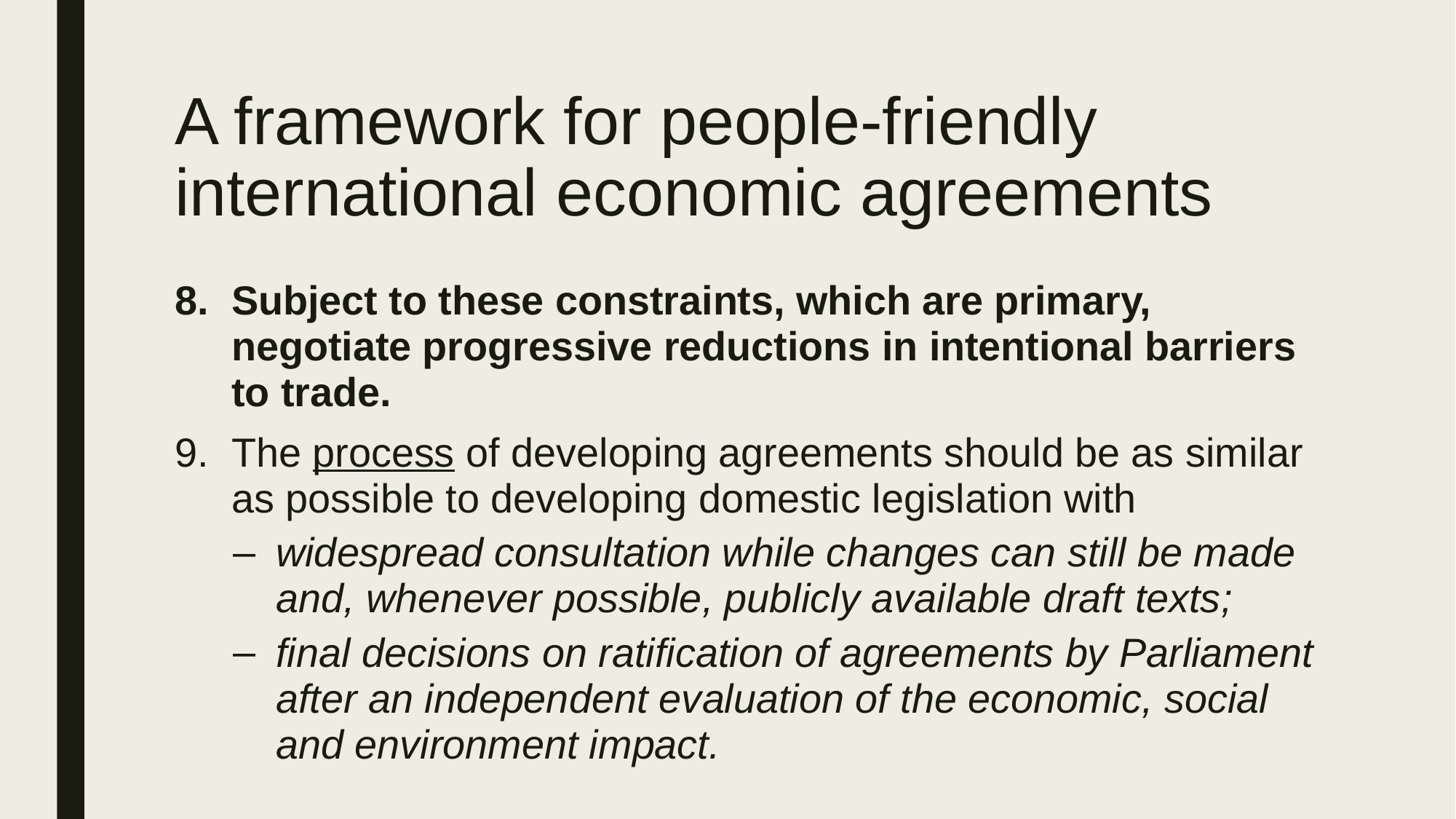

# A framework for people-friendly international economic agreements
Subject to these constraints, which are primary, negotiate progressive reductions in intentional barriers to trade.
The process of developing agreements should be as similar as possible to developing domestic legislation with
widespread consultation while changes can still be made and, whenever possible, publicly available draft texts;
final decisions on ratification of agreements by Parliament after an independent evaluation of the economic, social and environment impact.